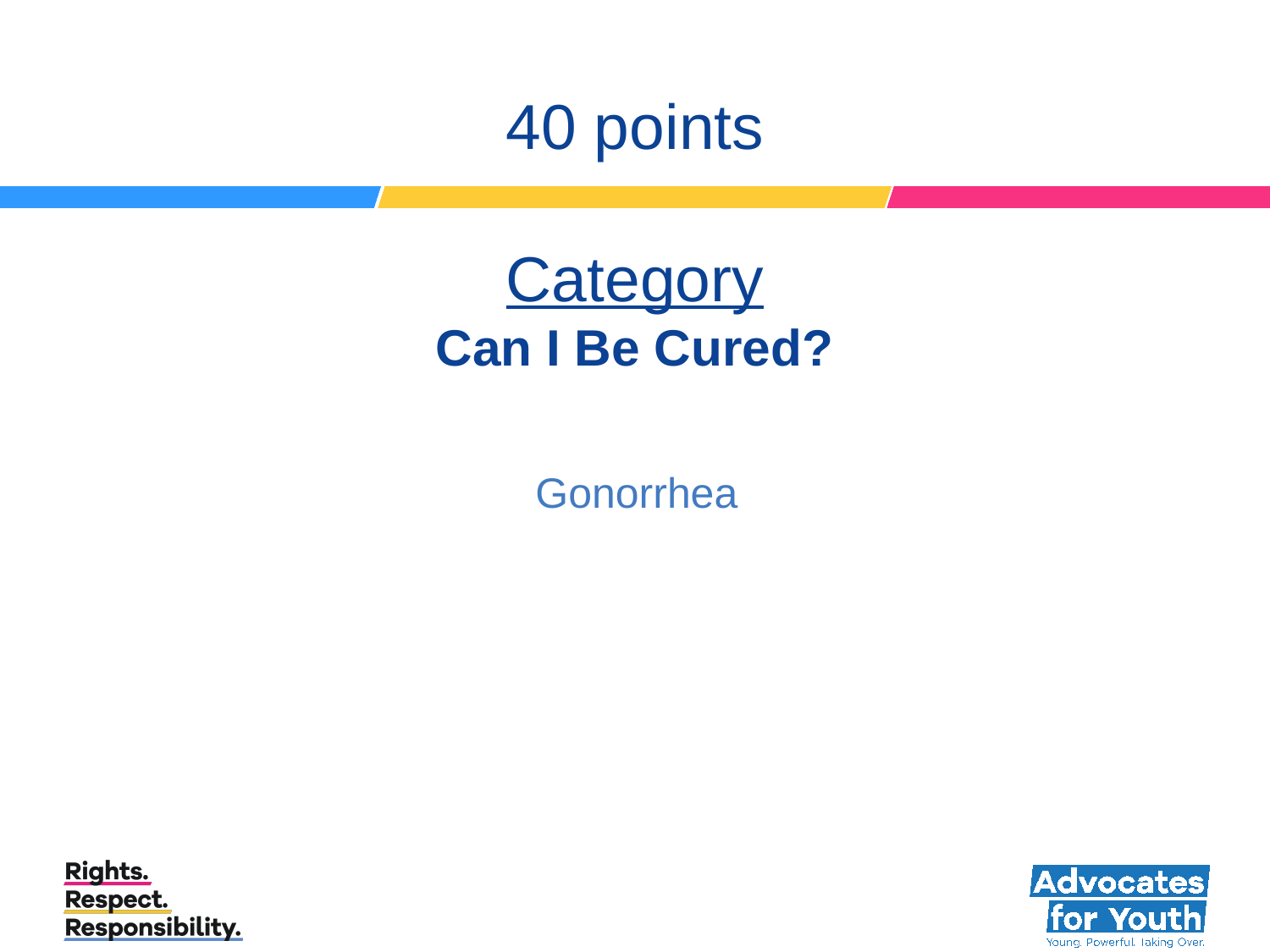

# 40 points Category Can I Be Cured?
Gonorrhea